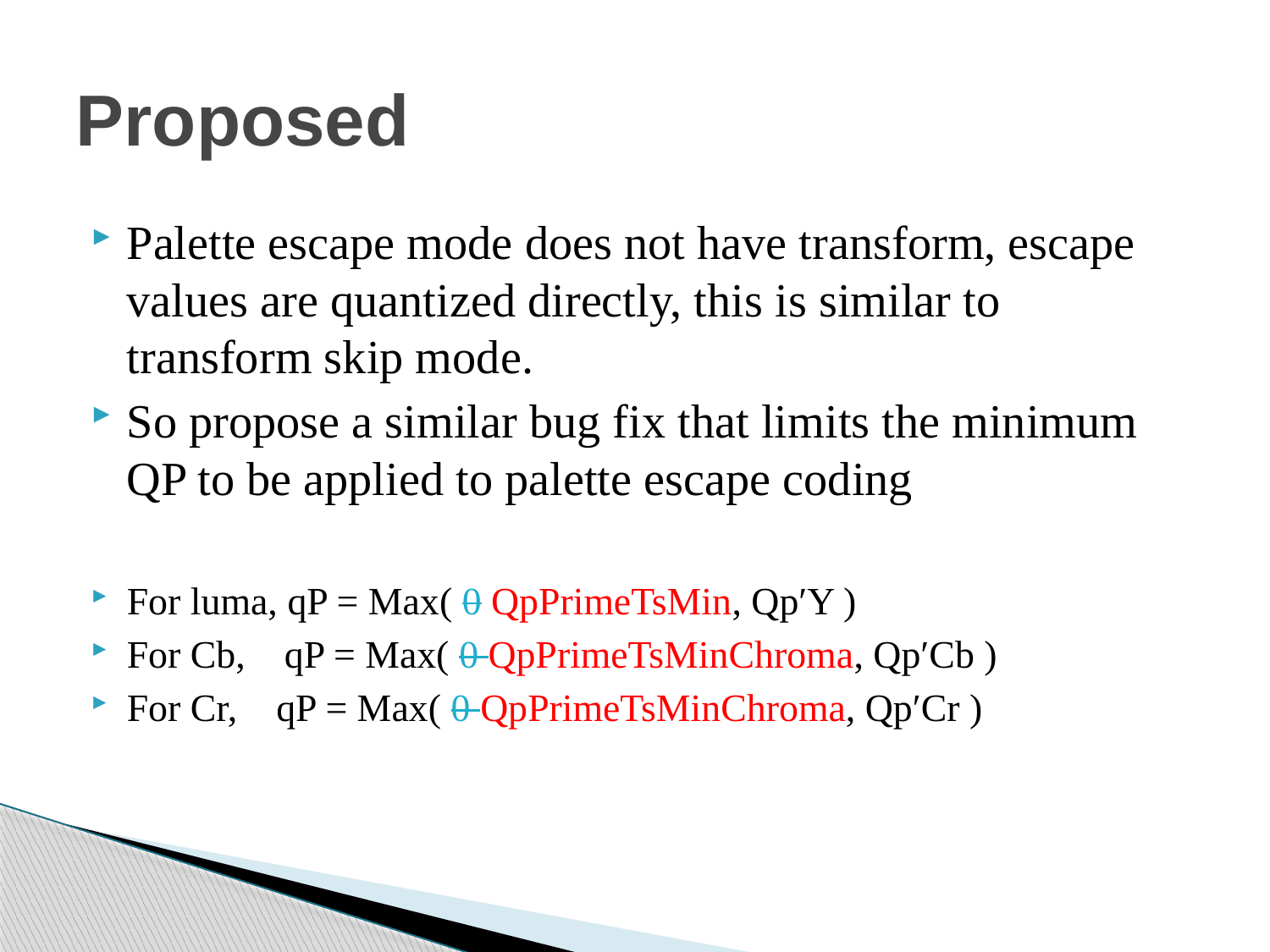

# Proposed
Palette escape mode does not have transform, escape values are quantized directly, this is similar to transform skip mode.
So propose a similar bug fix that limits the minimum QP to be applied to palette escape coding

For luma, qP = Max( 0 QpPrimeTsMin, Qp′Y )
For Cb,    qP = Max( 0 QpPrimeTsMinChroma, Qp′Cb )
For Cr,    qP = Max( 0 QpPrimeTsMinChroma, Qp′Cr )